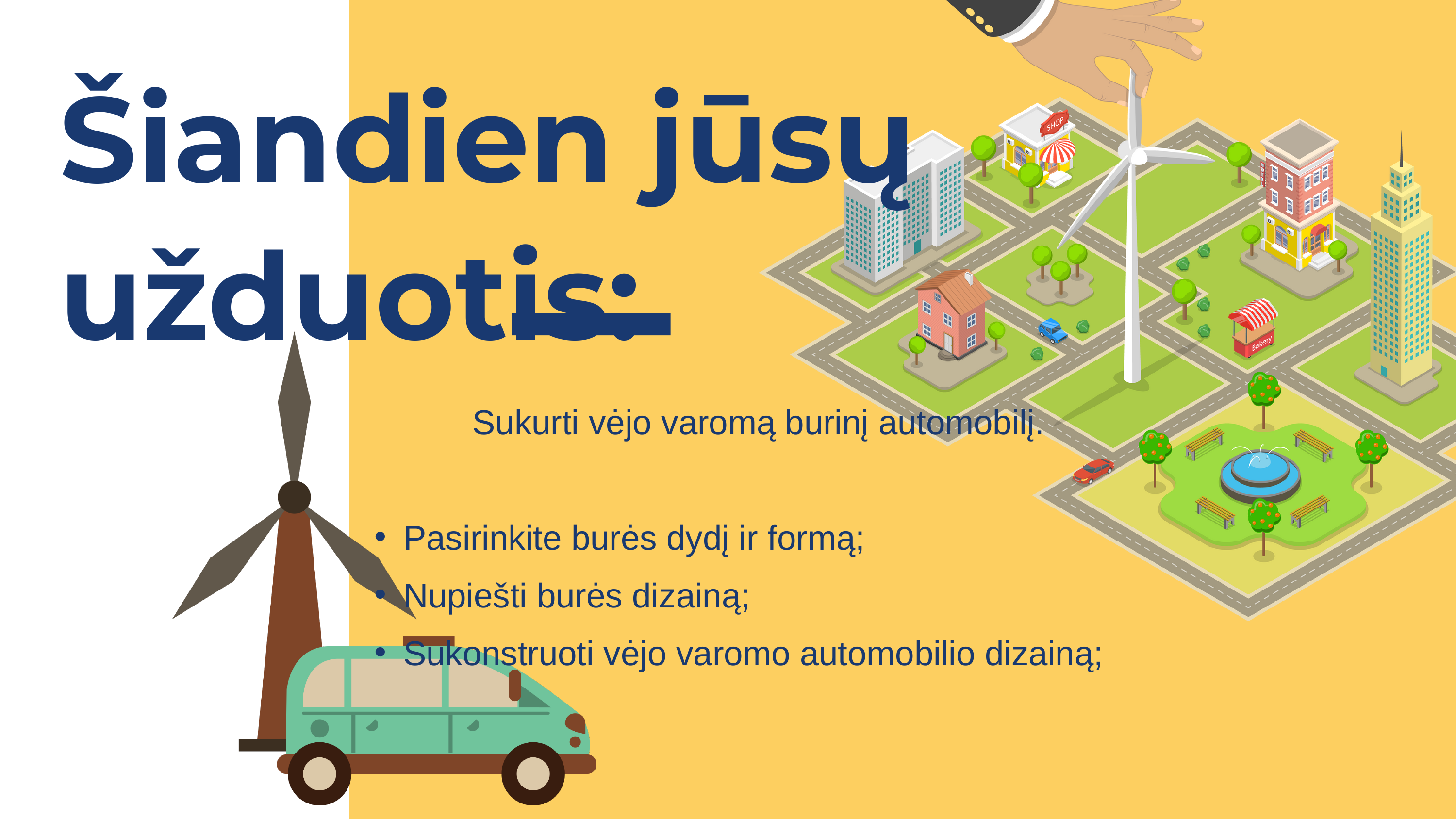

Šiandien jūsų užduotis:

Sukurti vėjo varomą burinį automobilį.

Pasirinkite burės dydį ir formą;
Nupiešti burės dizainą;
Sukonstruoti vėjo varomo automobilio dizainą;